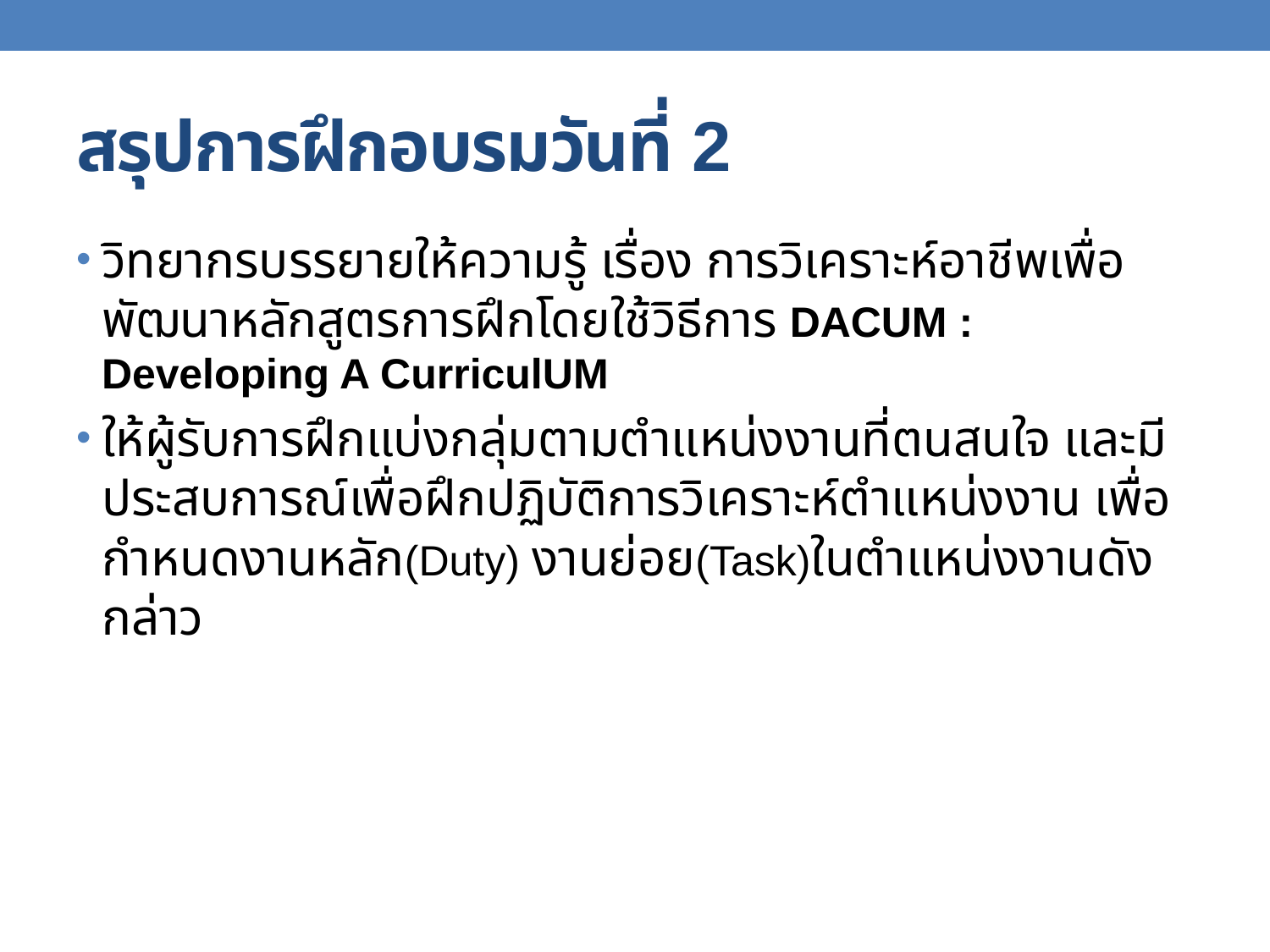

# สรุปการฝึกอบรมวันที่ 2
วิทยากรบรรยายให้ความรู้ เรื่อง การวิเคราะห์อาชีพเพื่อพัฒนาหลักสูตรการฝึกโดยใช้วิธีการ DACUM : Developing A CurriculUM
ให้ผู้รับการฝึกแบ่งกลุ่มตามตำแหน่งงานที่ตนสนใจ และมีประสบการณ์เพื่อฝึกปฏิบัติการวิเคราะห์ตำแหน่งงาน เพื่อกำหนดงานหลัก(Duty) งานย่อย(Task)ในตำแหน่งงานดังกล่าว